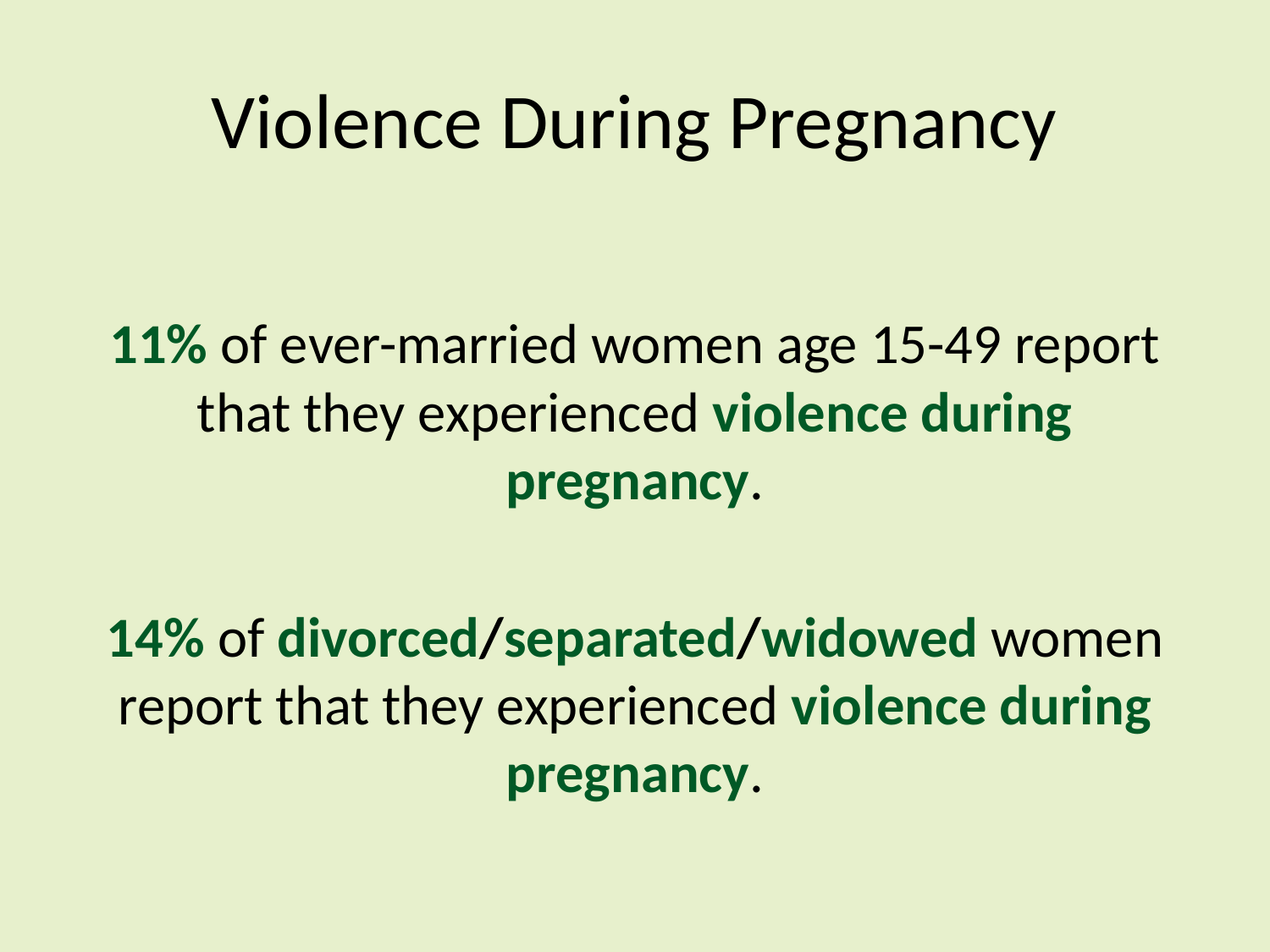

# Violence During Pregnancy

11% of ever-married women age 15-49 report that they experienced violence during pregnancy.

14% of divorced/separated/widowed women report that they experienced violence during pregnancy.